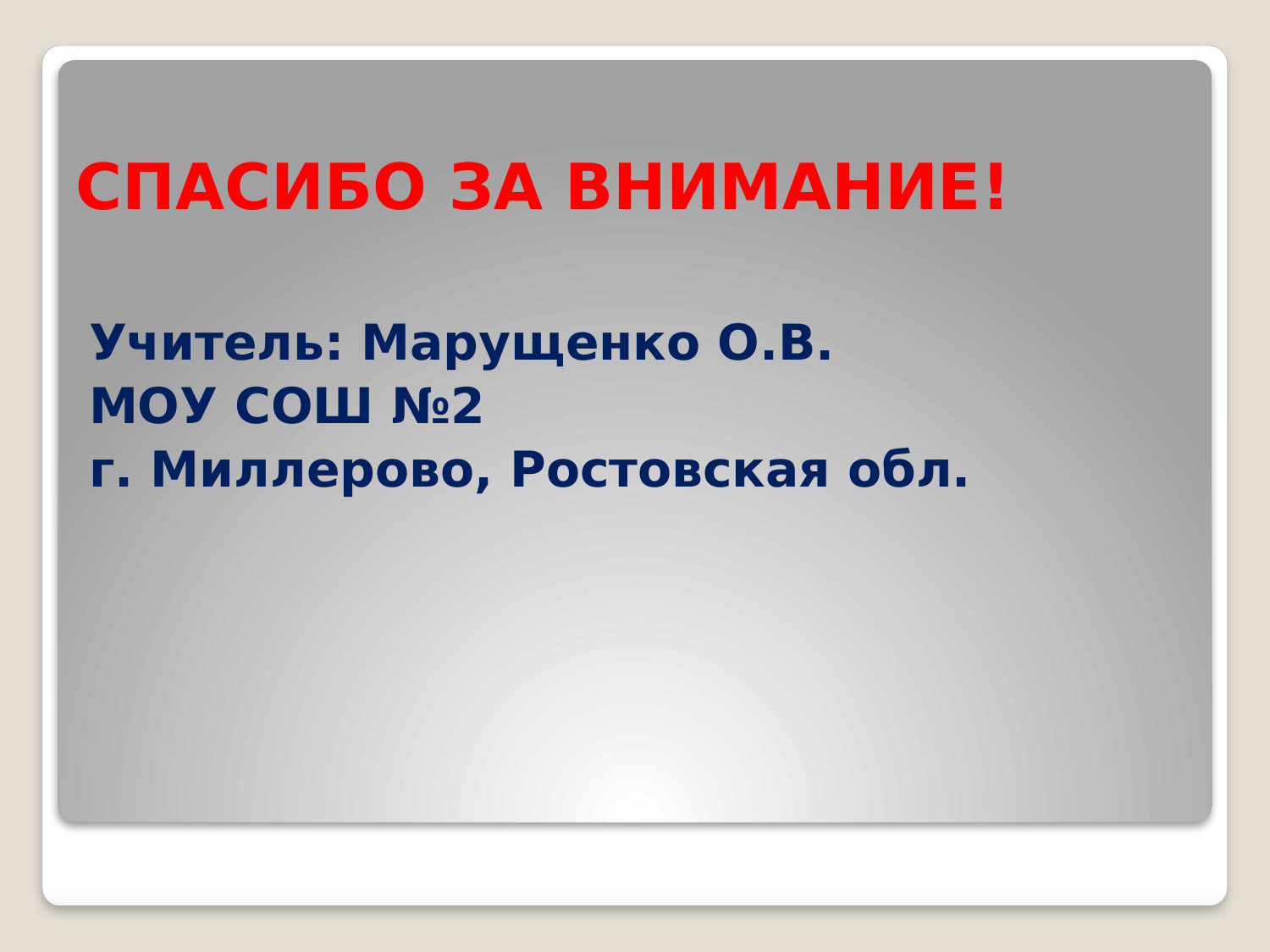

# СПАСИБО ЗА ВНИМАНИЕ!
Учитель: Марущенко О.В.
МОУ СОШ №2
г. Миллерово, Ростовская обл.